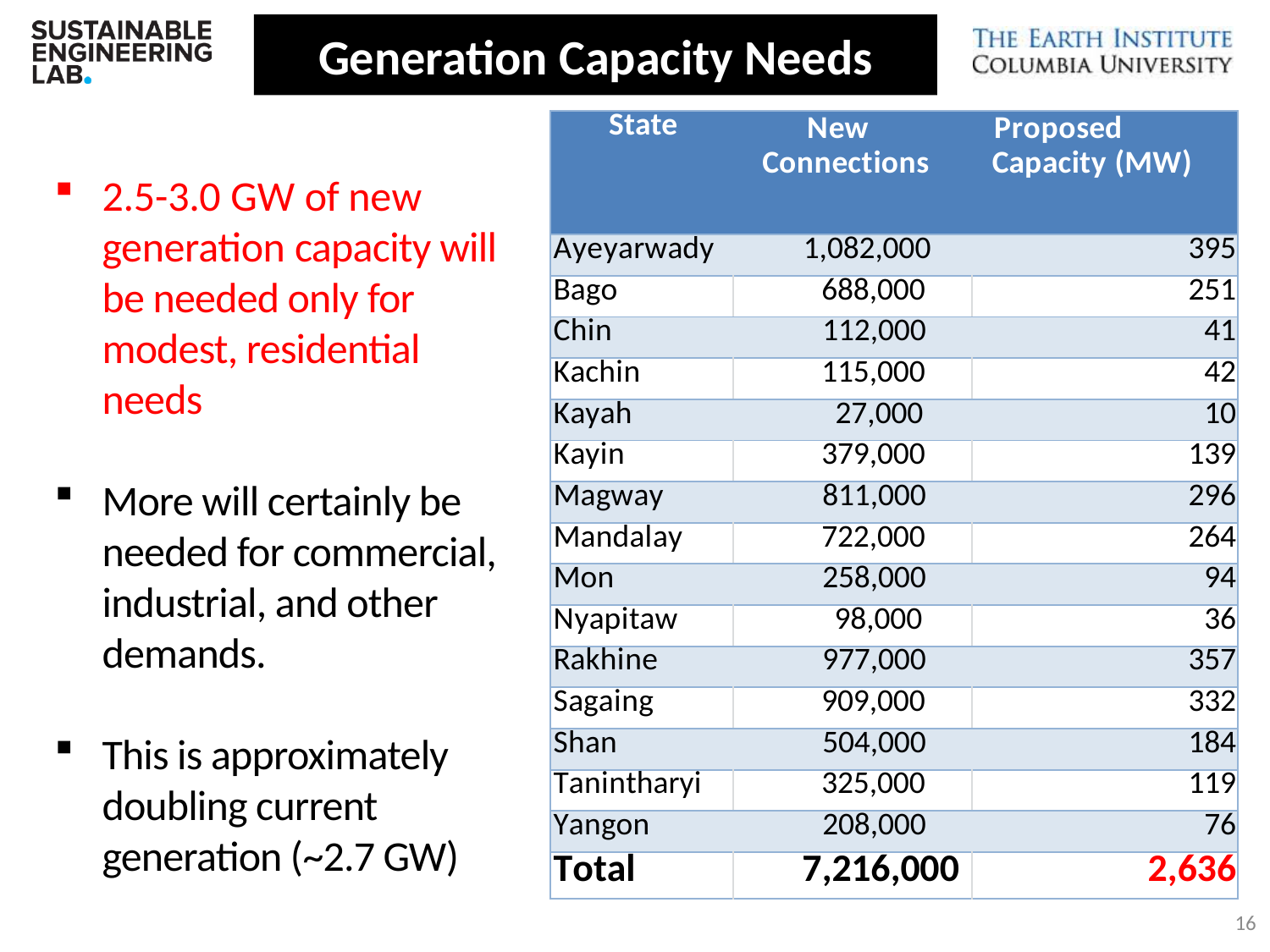

Generation Capacity Needs
| State | New Proposed Connections Capacity (MW) |  |
| --- | --- | --- |
| Ayeyarwady | 1,082,000 | 395 |
| Bago | 688,000 | 251 |
| Chin | 112,000 | 41 |
| Kachin | 115,000 | 42 |
| Kayah | 27,000 | 10 |
| Kayin | 379,000 | 139 |
| Magway | 811,000 | 296 |
| Mandalay | 722,000 | 264 |
| Mon | 258,000 | 94 |
| Nyapitaw | 98,000 | 36 |
| Rakhine | 977,000 | 357 |
| Sagaing | 909,000 | 332 |
| Shan | 504,000 | 184 |
| Tanintharyi | 325,000 | 119 |
| Yangon | 208,000 | 76 |
| Total | 7,216,000 | 2,636 |
2.5-3.0 GW of new generation capacity will be needed only for modest, residential needs

More will certainly be needed for commercial, industrial, and other demands.

This is approximately doubling current generation (~2.7 GW)
16